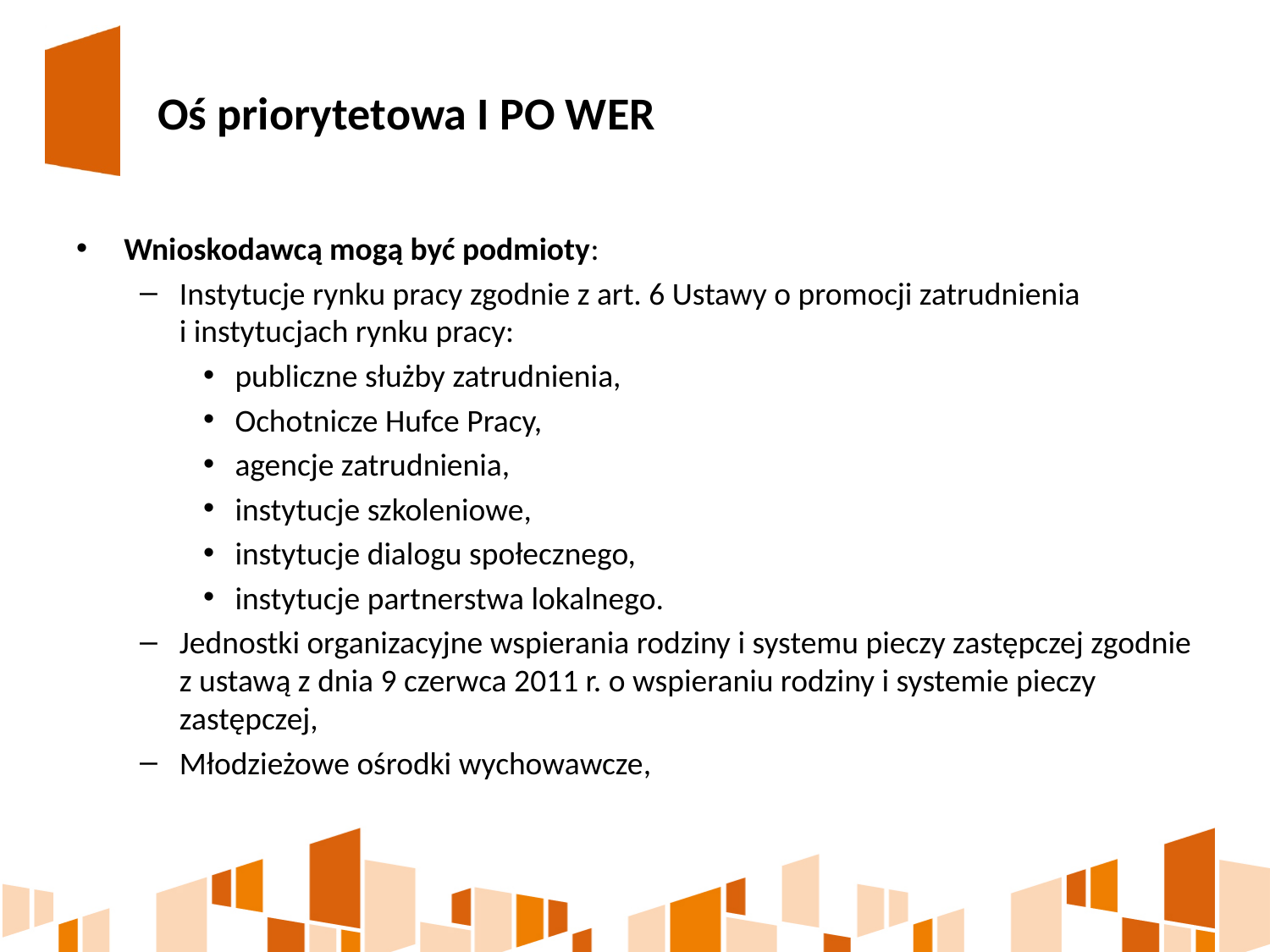

# Oś priorytetowa I PO WER
Wnioskodawcą mogą być podmioty:
Instytucje rynku pracy zgodnie z art. 6 Ustawy o promocji zatrudnienia
i instytucjach rynku pracy:
publiczne służby zatrudnienia,
Ochotnicze Hufce Pracy,
agencje zatrudnienia,
instytucje szkoleniowe,
instytucje dialogu społecznego,
instytucje partnerstwa lokalnego.
Jednostki organizacyjne wspierania rodziny i systemu pieczy zastępczej zgodnie z ustawą z dnia 9 czerwca 2011 r. o wspieraniu rodziny i systemie pieczy zastępczej,
Młodzieżowe ośrodki wychowawcze,